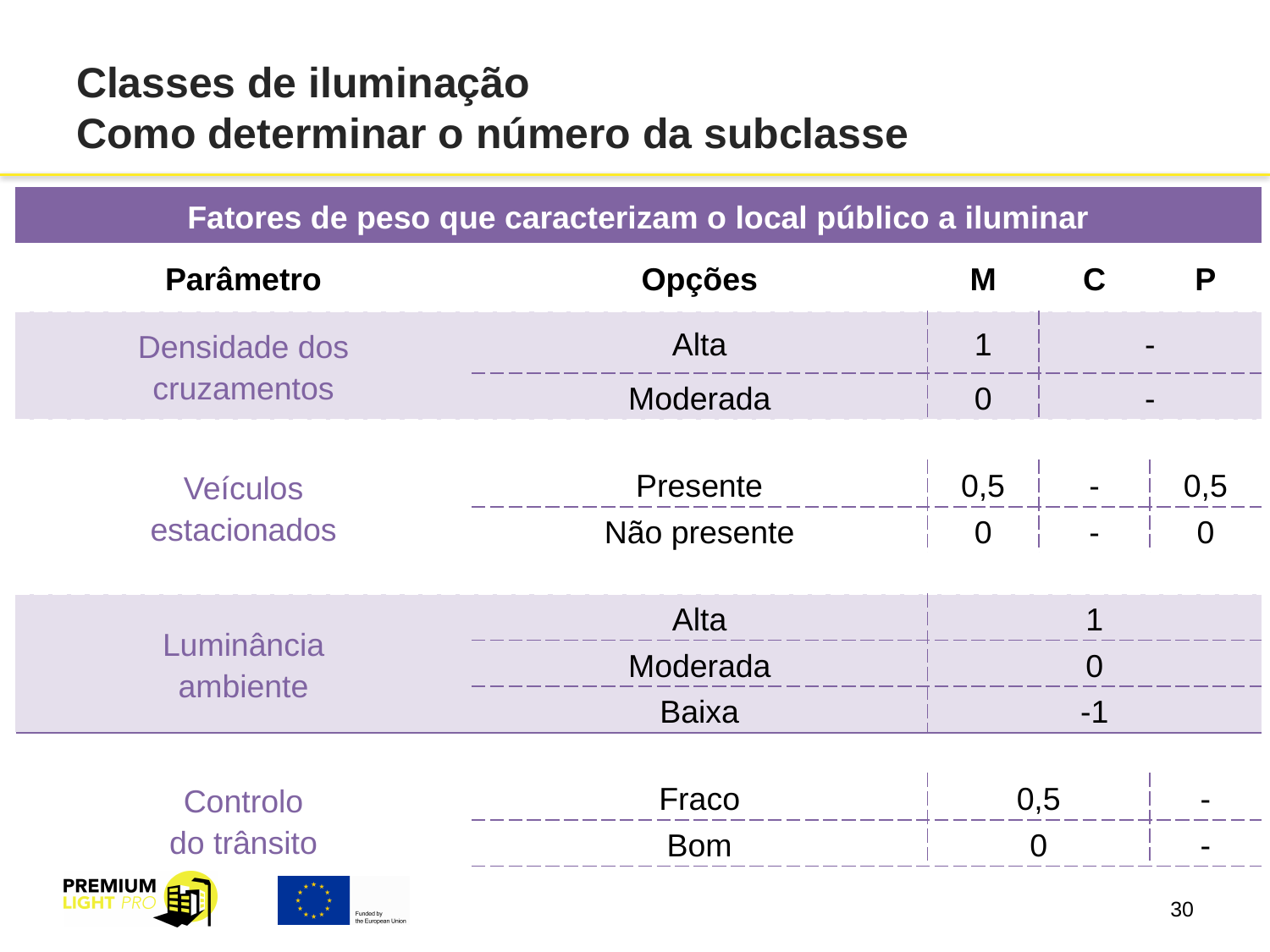

# Classes de iluminação Como determinar o número da subclasse
| Fatores de peso que caracterizam o local público a iluminar |  |  |  |  |
| --- | --- | --- | --- | --- |
| Parâmetro | Opções | M | C | P |
| Densidade dos cruzamentos | Alta | 1 | - |  |
|  | Moderada | 0 | - |  |
|  |  |  |  |  |
| Veículos estacionados | Presente | 0,5 | - | 0,5 |
|  | Não presente | 0 | - | 0 |
|  |  |  |  |  |
| Luminância ambiente | Alta | 1 |  |  |
|  | Moderada | 0 |  |  |
|  | Baixa | -1 |  |  |
|  |  |  |  |  |
| Controlo do trânsito | Fraco | 0,5 |  | - |
|  | Bom | 0 |  | - |